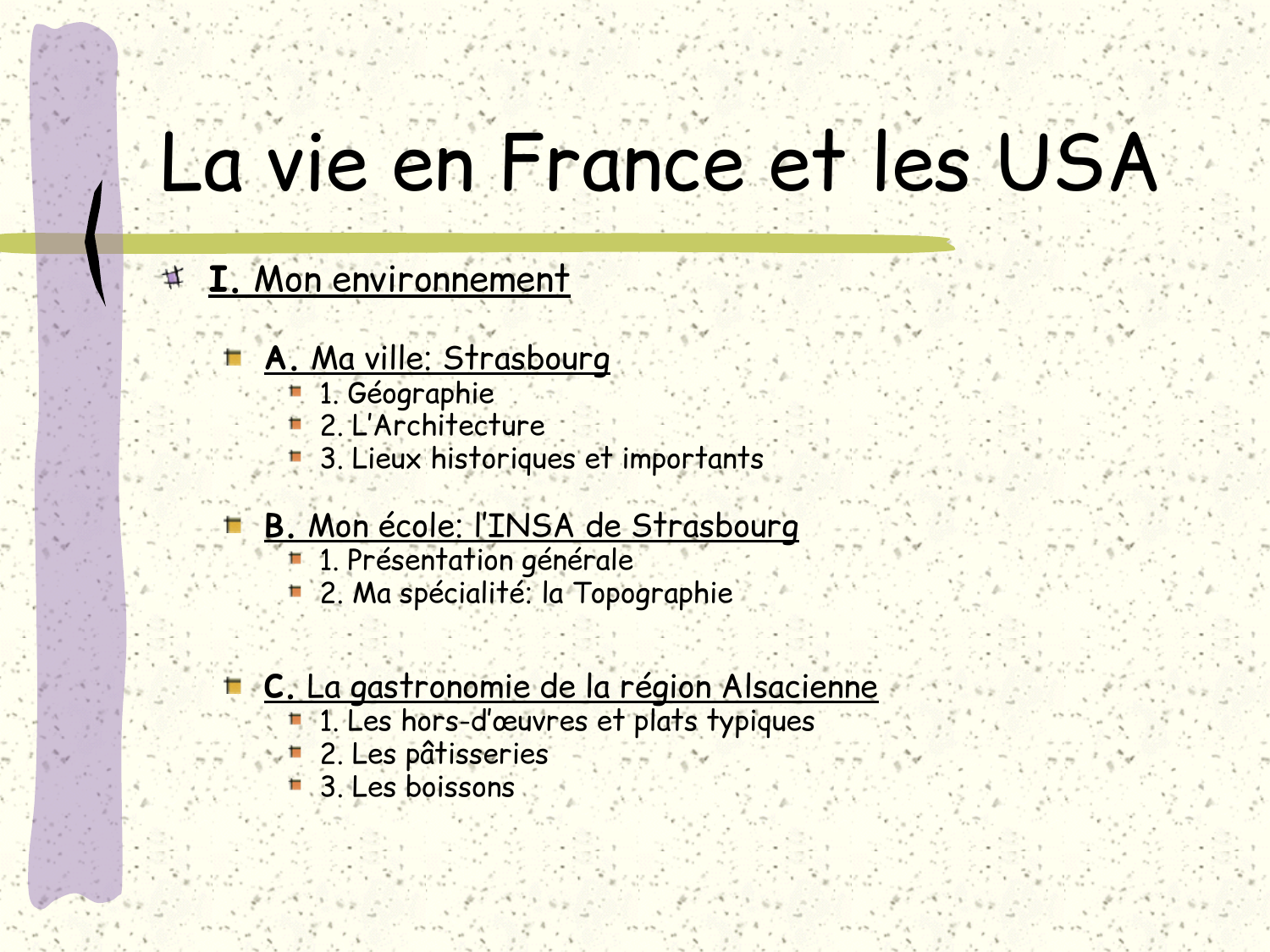

# La vie en France et les USA

I. Mon environnement

A. Ma ville: Strasbourg
1. Géographie
2. L’Architecture
3. Lieux historiques et importants

B. Mon école: l’INSA de Strasbourg
1. Présentation générale
2. Ma spécialité: la Topographie

C. La gastronomie de la région Alsacienne
1. Les hors-d’œuvres et plats typiques
2. Les pâtisseries
3. Les boissons